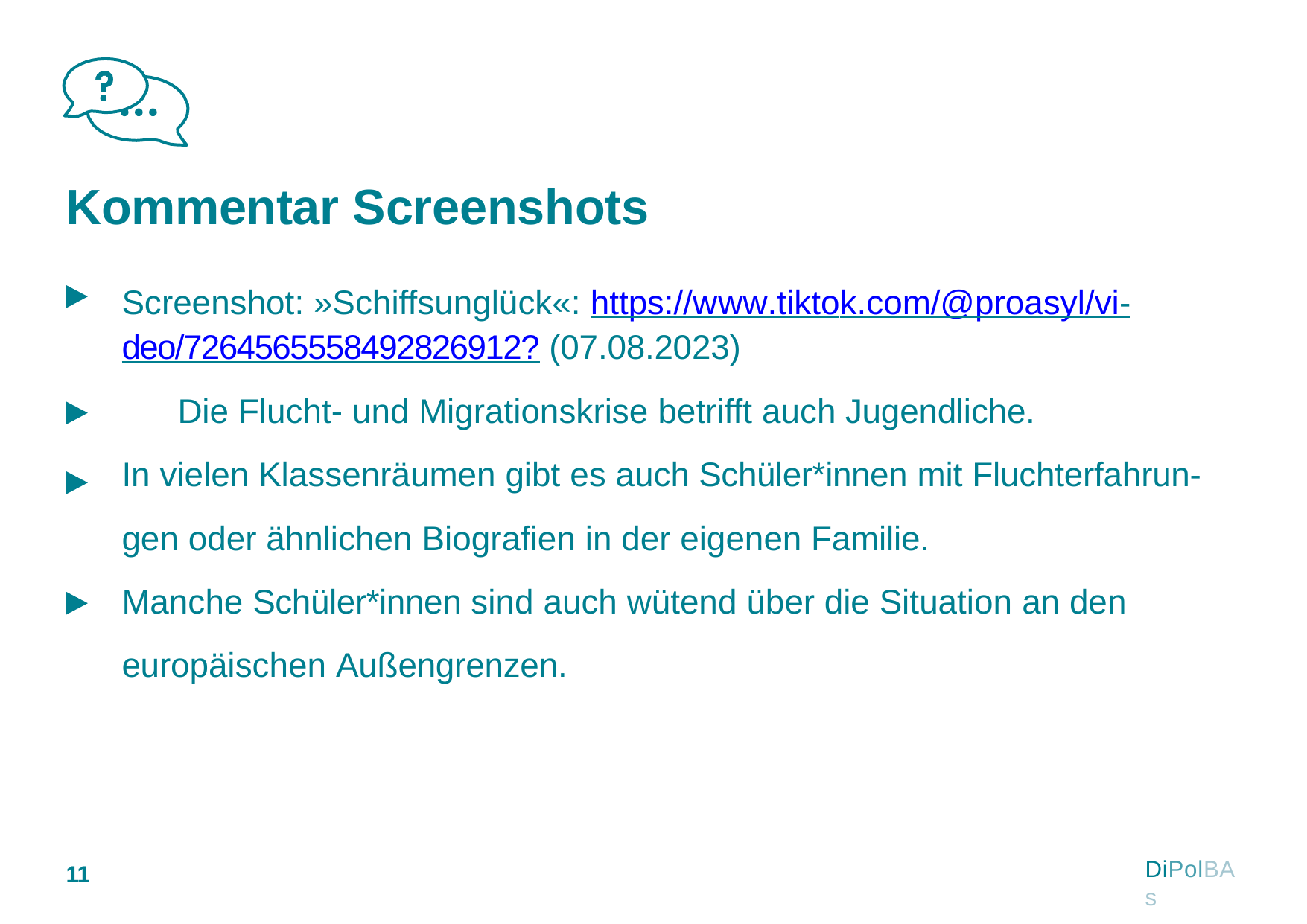

# Kommentar Screenshots
Screenshot: »Schiffsunglück«: https://www.tiktok.com/@proasyl/vi-
deo/7264565558492826912? (07.08.2023)
Die Flucht- und Migrationskrise betrifft auch Jugendliche.
In vielen Klassenräumen gibt es auch Schüler*innen mit Fluchterfahrun-
gen oder ähnlichen Biografien in der eigenen Familie.
Manche Schüler*innen sind auch wütend über die Situation an den
europäischen Außengrenzen.

DiPolBAs
11